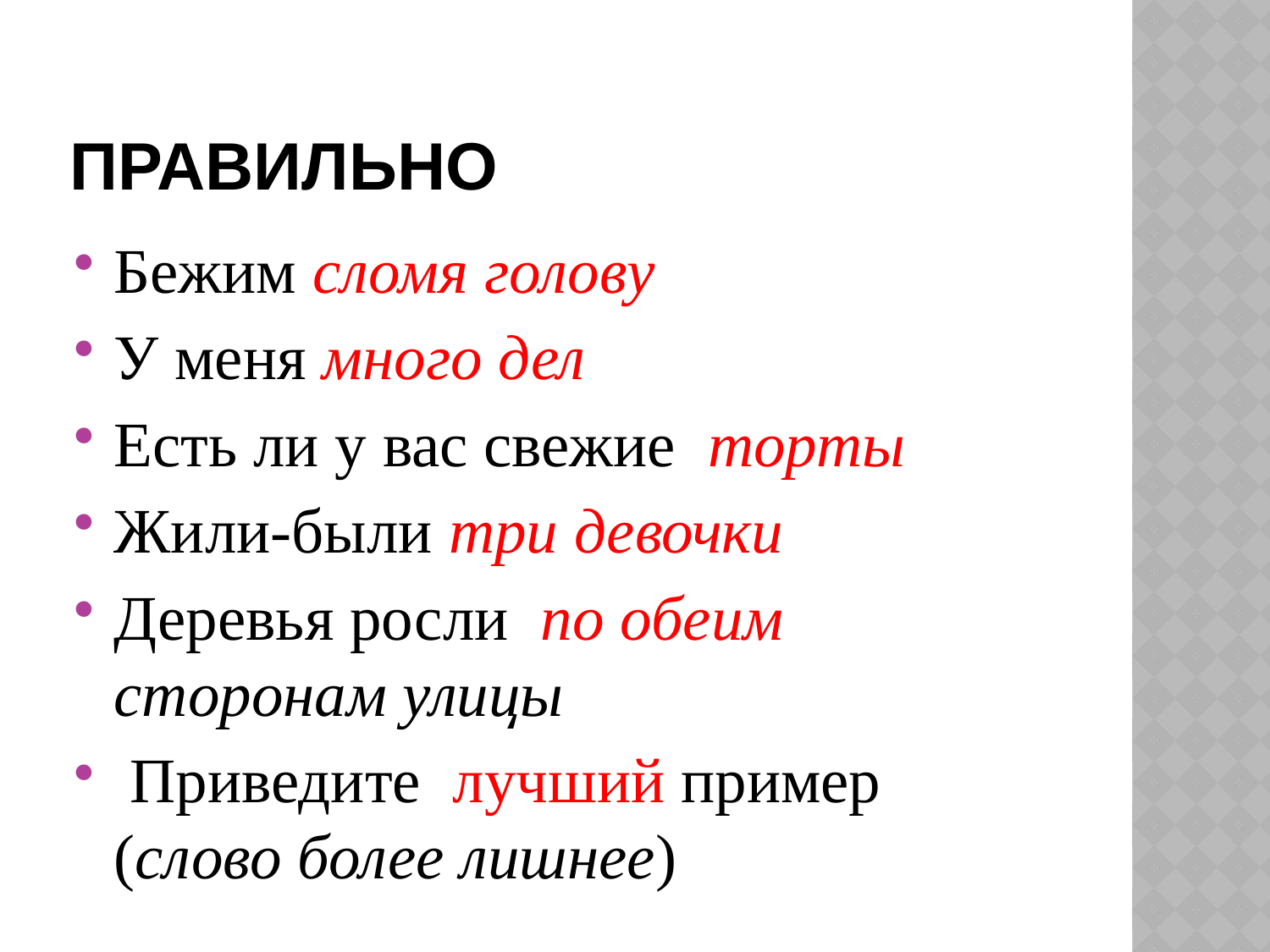

# Правильно
Бежим сломя голову
У меня много дел
Есть ли у вас свежие  торты
Жили-были три девочки
Деревья росли  по обеим сторонам улицы
 Приведите  лучший пример (слово более лишнее)